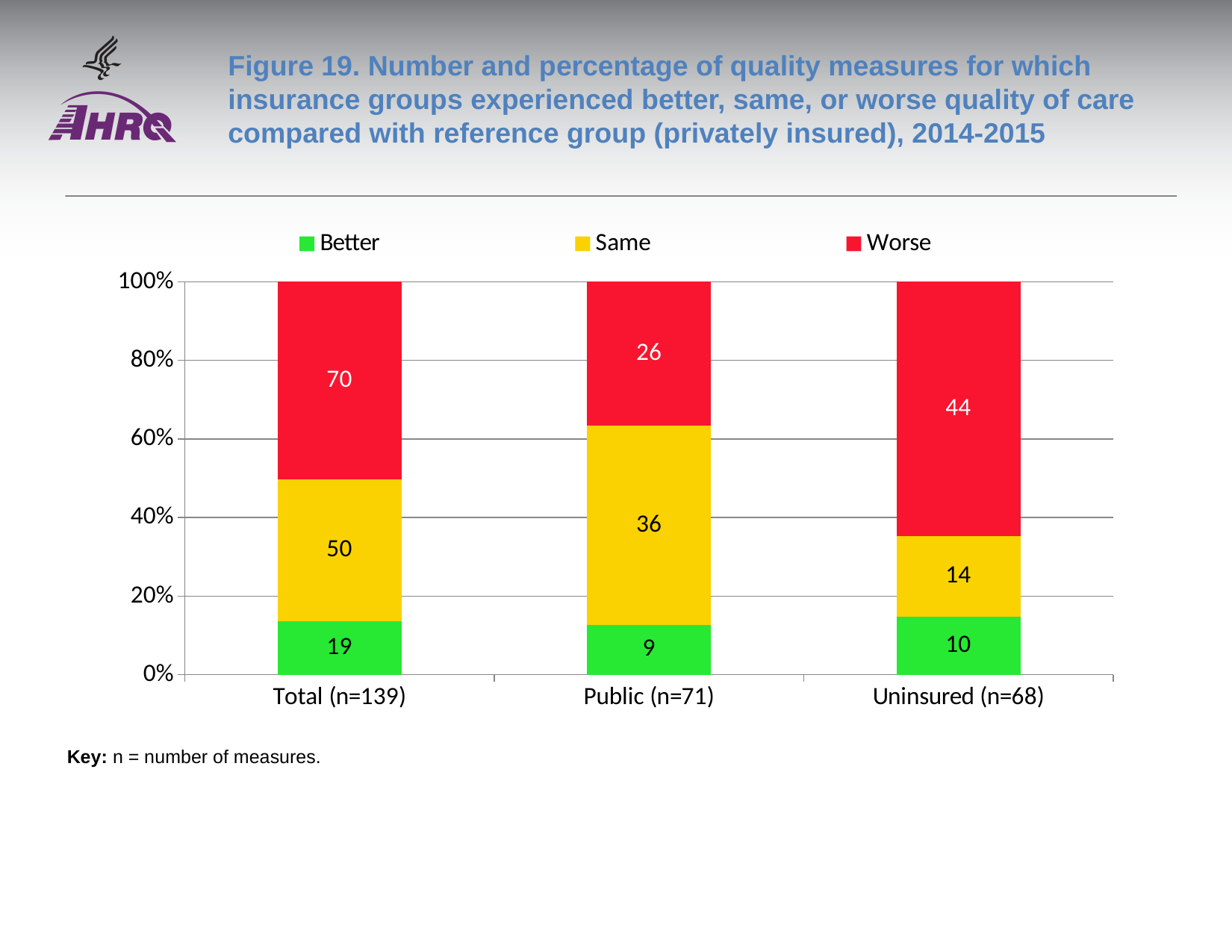

# Figure 19. Number and percentage of quality measures for which insurance groups experienced better, same, or worse quality of care compared with reference group (privately insured), 2014-2015

### Chart

| Category | Better | Same | Worse |
|---|---|---|---|
| Total (n=139) | 19.0 | 50.0 | 70.0 |
| Public (n=71) | 9.0 | 36.0 | 26.0 |
| Uninsured (n=68) | 10.0 | 14.0 | 44.0 |
Key: n = number of measures.